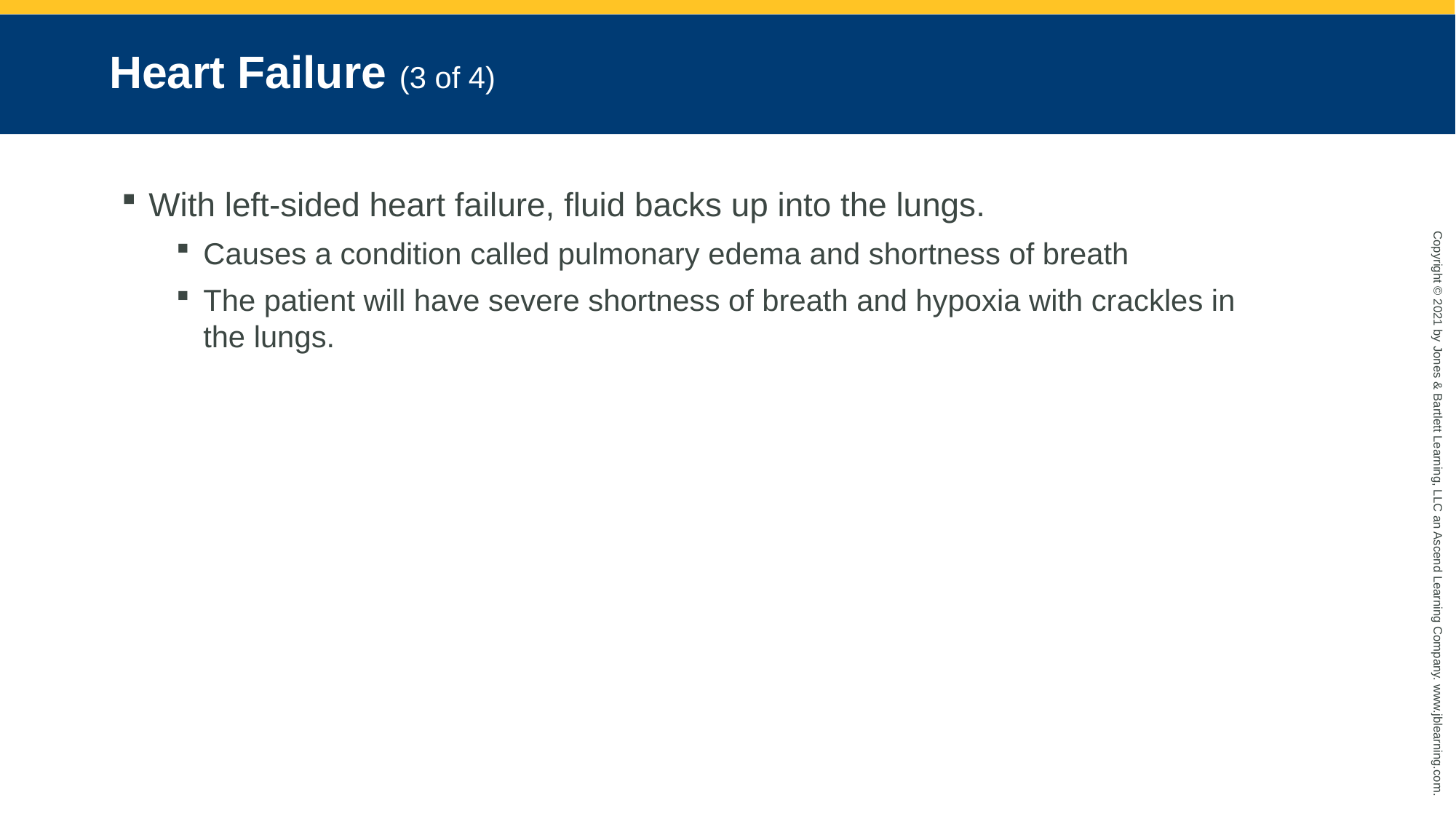

# Heart Failure (3 of 4)
With left-sided heart failure, fluid backs up into the lungs.
Causes a condition called pulmonary edema and shortness of breath
The patient will have severe shortness of breath and hypoxia with crackles in the lungs.